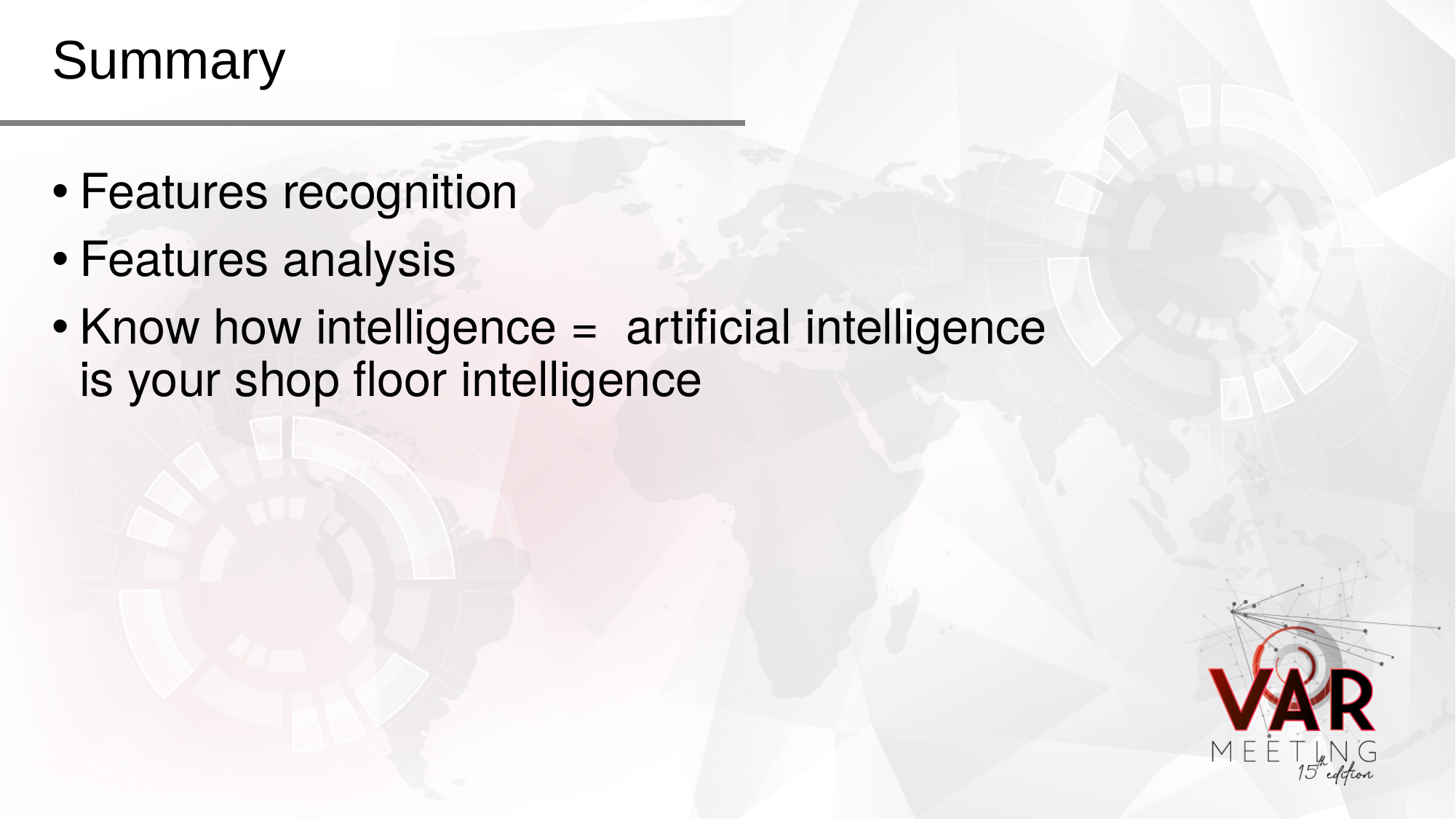

# Summary
Features recognition
Features analysis
Know how intelligence =  artificial intelligence is your shop floor intelligence